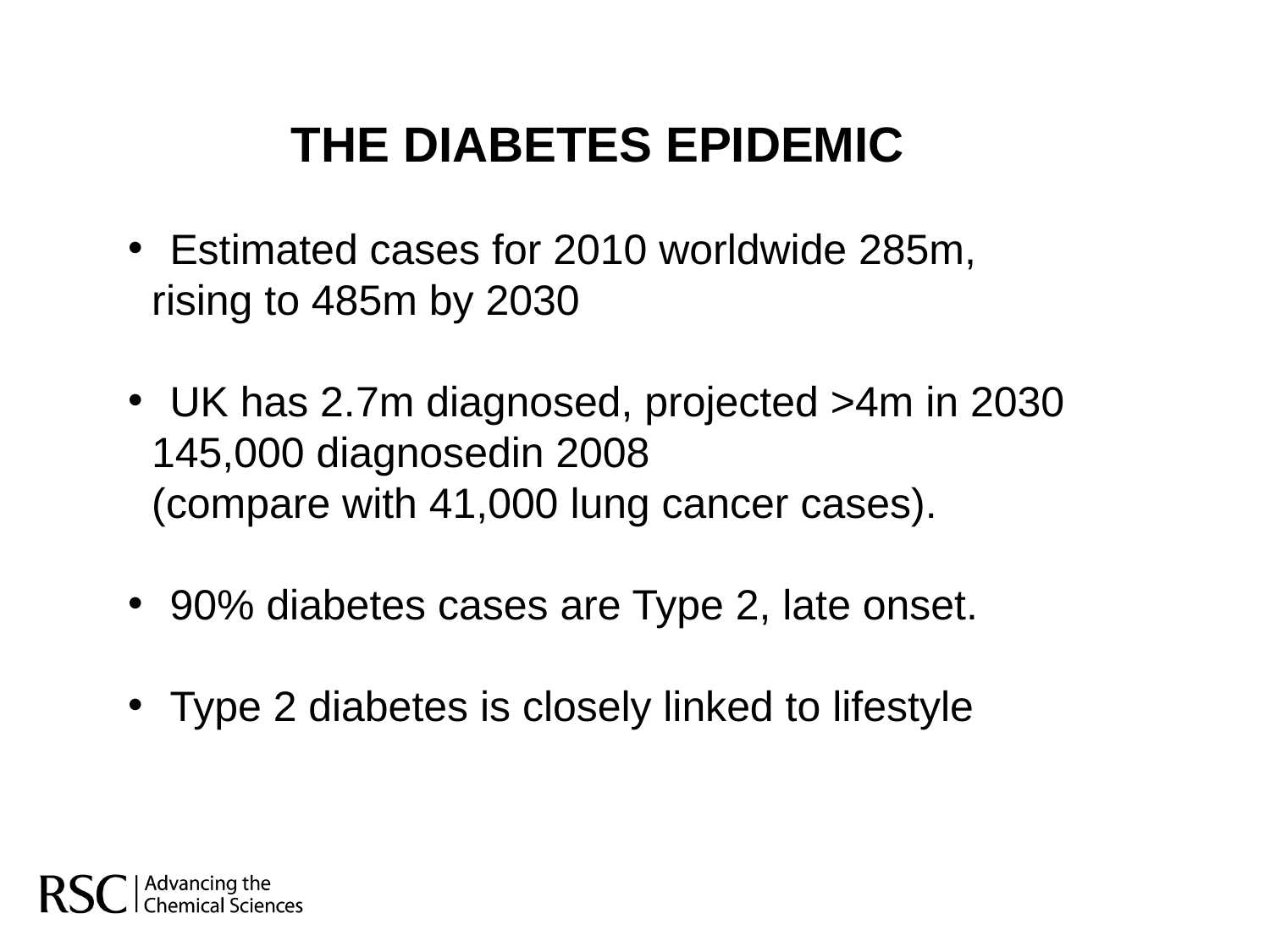

THE DIABETES EPIDEMIC
 Estimated cases for 2010 worldwide 285m,
  rising to 485m by 2030

 UK has 2.7m diagnosed, projected >4m in 2030
  145,000 diagnosedin 2008
  (compare with 41,000 lung cancer cases).

 90% diabetes cases are Type 2, late onset.

 Type 2 diabetes is closely linked to lifestyle